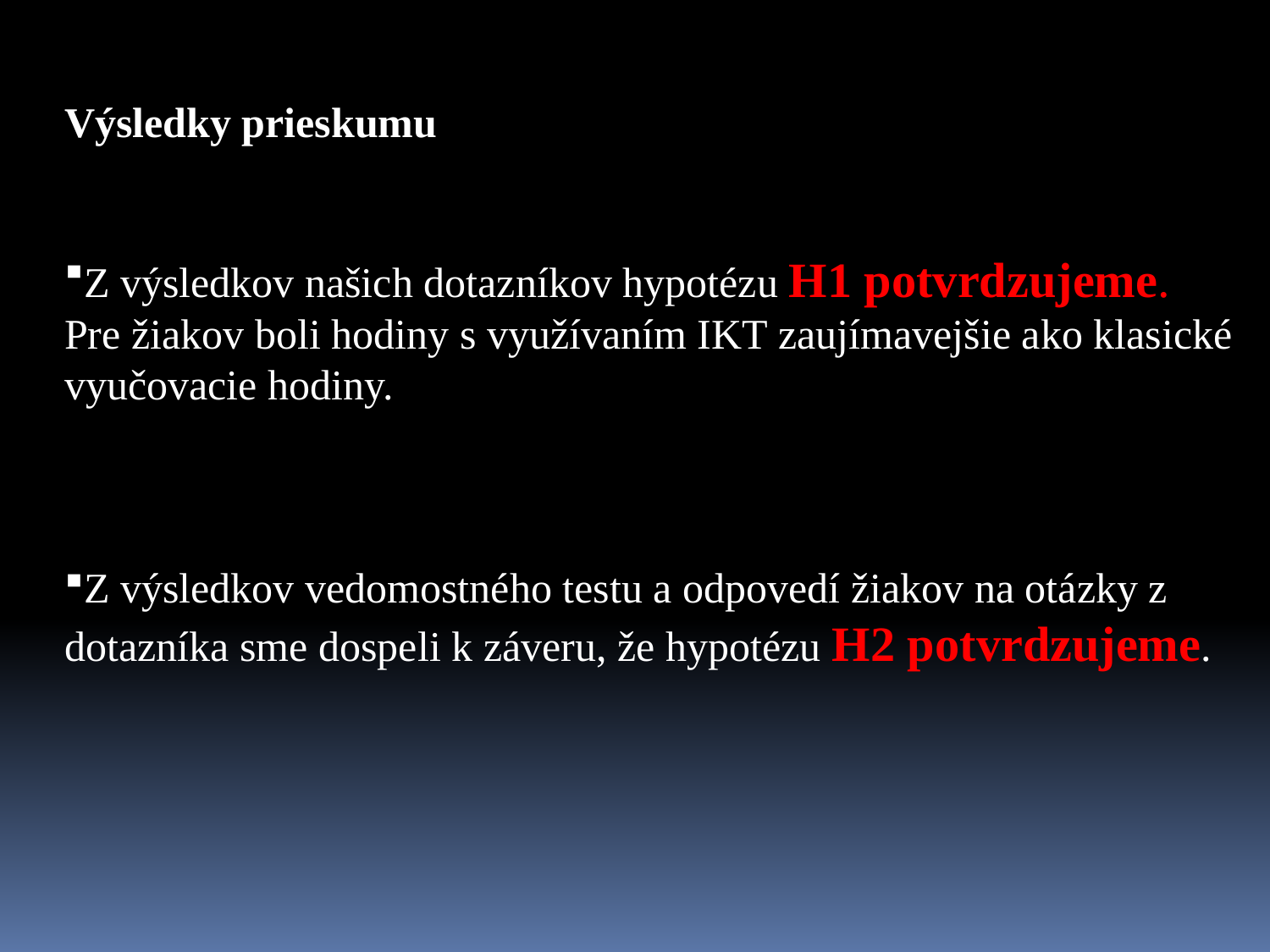

Výsledky prieskumu

Z výsledkov našich dotazníkov hypotézu H1 potvrdzujeme.
Pre žiakov boli hodiny s využívaním IKT zaujímavejšie ako klasické
vyučovacie hodiny.

Z výsledkov vedomostného testu a odpovedí žiakov na otázky z
dotazníka sme dospeli k záveru, že hypotézu H2 potvrdzujeme.